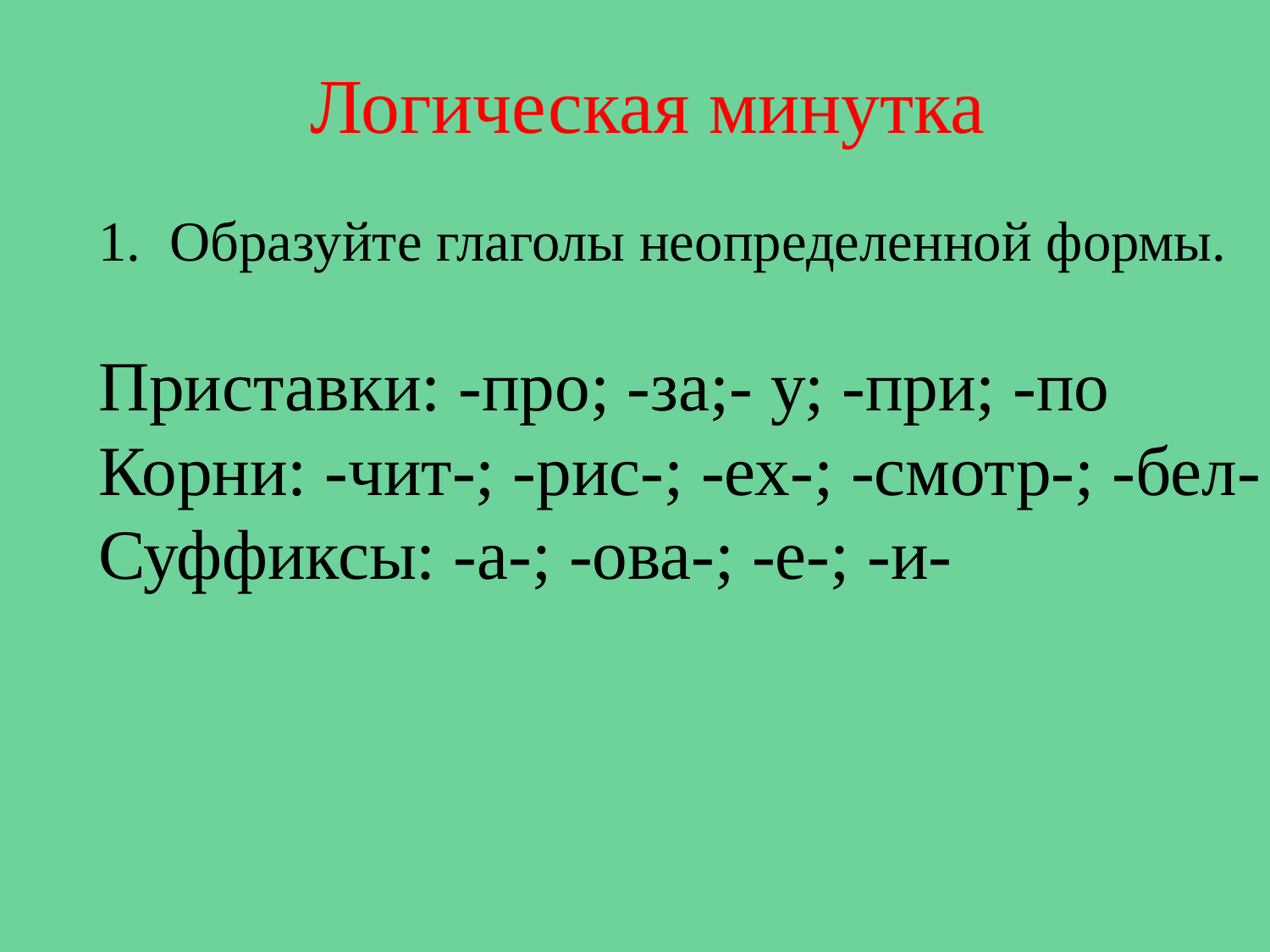

Логическая минутка
Образуйте глаголы неопределенной формы.

Приставки: -про; -за;- у; -при; -по
Корни: -чит-; -рис-; -ех-; -смотр-; -бел-
Суффиксы: -а-; -ова-; -е-; -и-